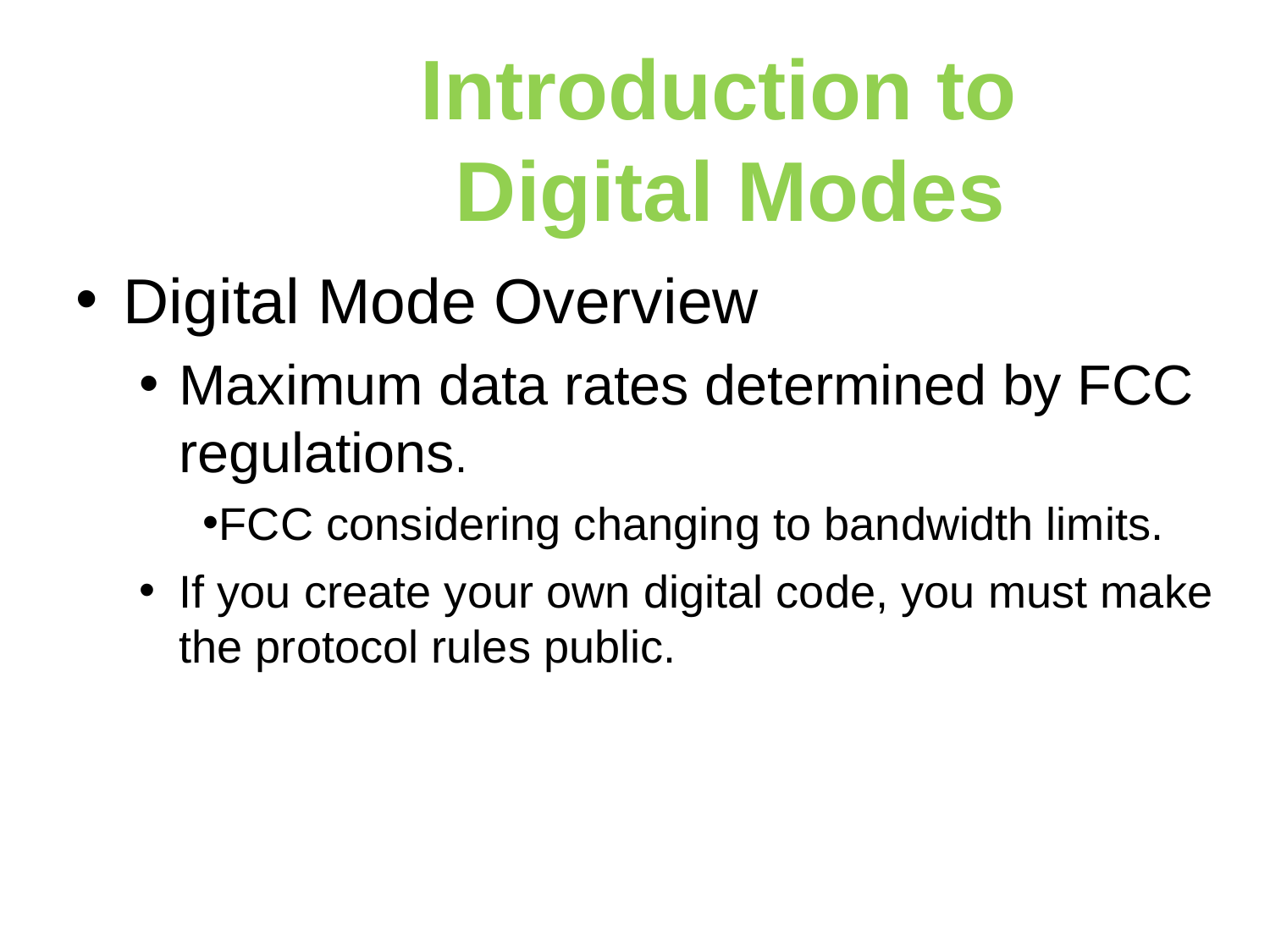

Introduction to
Digital Modes
Digital Mode Overview
Maximum data rates determined by FCC regulations.
FCC considering changing to bandwidth limits.
If you create your own digital code, you must make the protocol rules public.